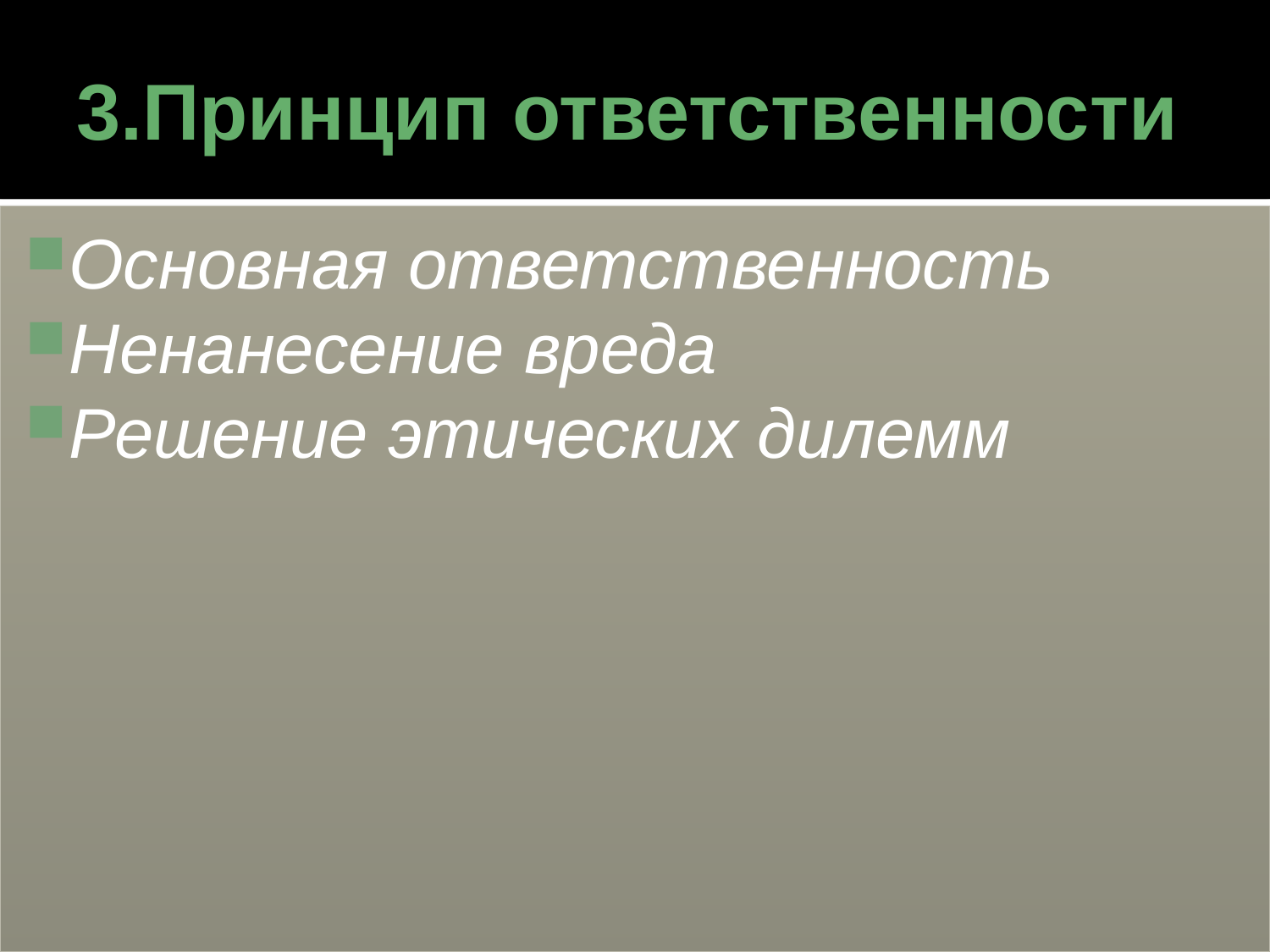

# 3.Принцип ответственности
Основная ответственность
Ненанесение вреда
Решение этических дилемм